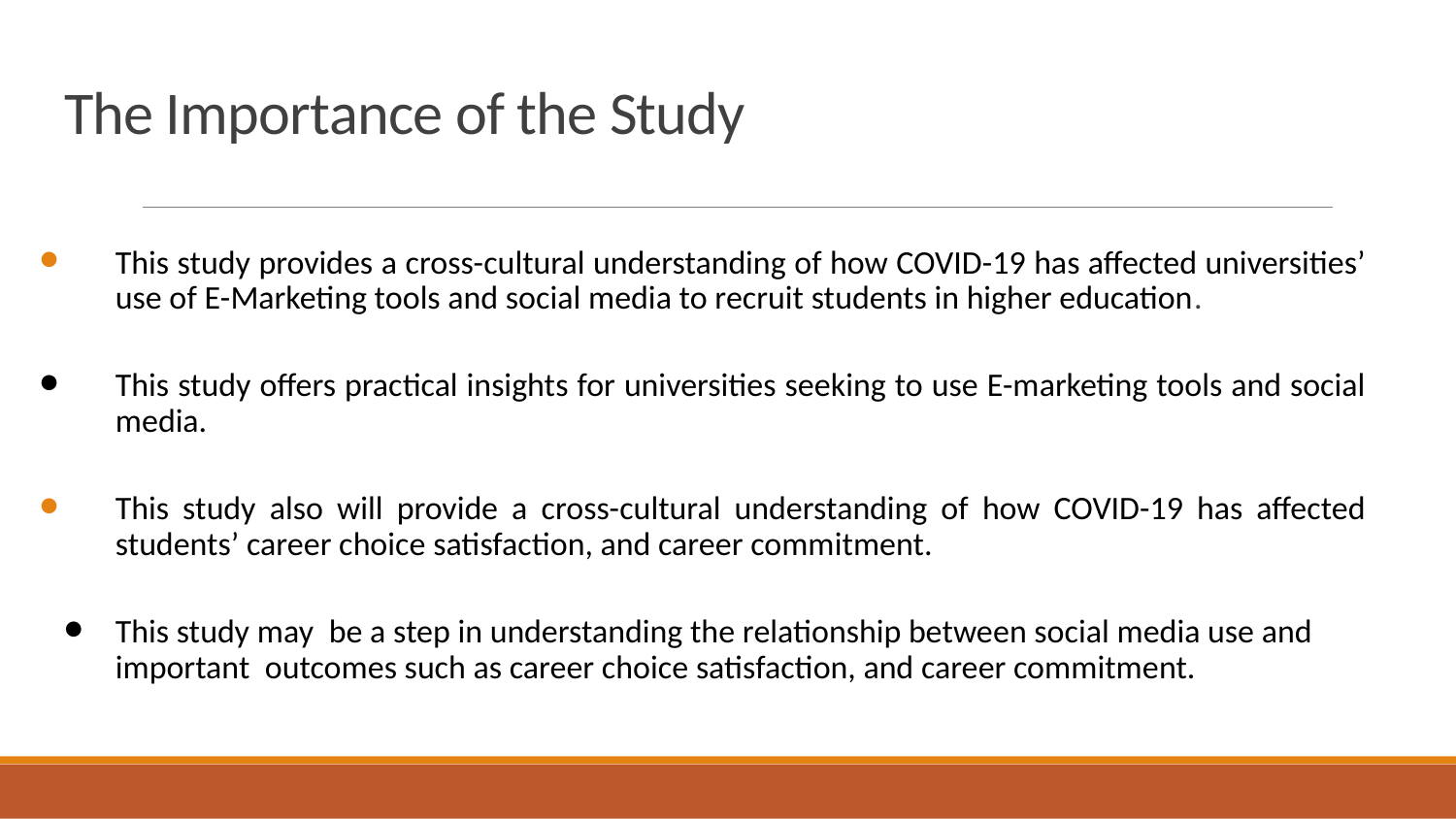

# The Importance of the Study
This study provides a cross-cultural understanding of how COVID-19 has affected universities’ use of E-Marketing tools and social media to recruit students in higher education.

This study offers practical insights for universities seeking to use E-marketing tools and social media.

This study also will provide a cross-cultural understanding of how COVID-19 has affected students’ career choice satisfaction, and career commitment.

This study may  be a step in understanding the relationship between social media use and important  outcomes such as career choice satisfaction, and career commitment.